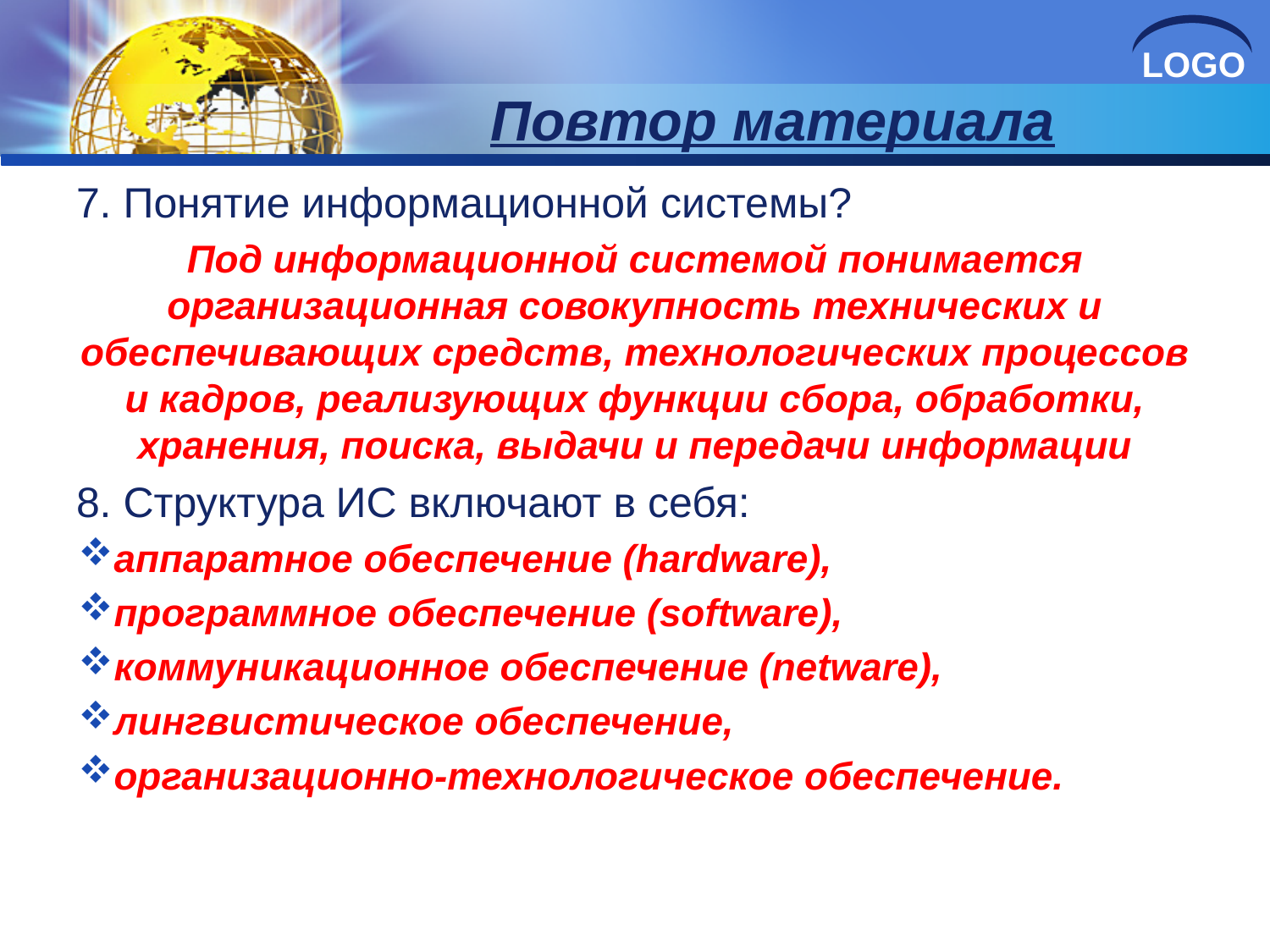

# Повтор материала
7. Понятие информационной системы?
Под информационной системой понимается организационная совокупность технических и обеспечивающих средств, технологических процессов и кадров, реализующих функции сбора, обработки, хранения, поиска, выдачи и передачи информации
8. Структура ИС включают в себя:
аппаратное обеспечение (hardware),
программное обеспечение (software),
коммуникационное обеспечение (netware),
лингвистическое обеспечение,
организационно-технологическое обеспечение.